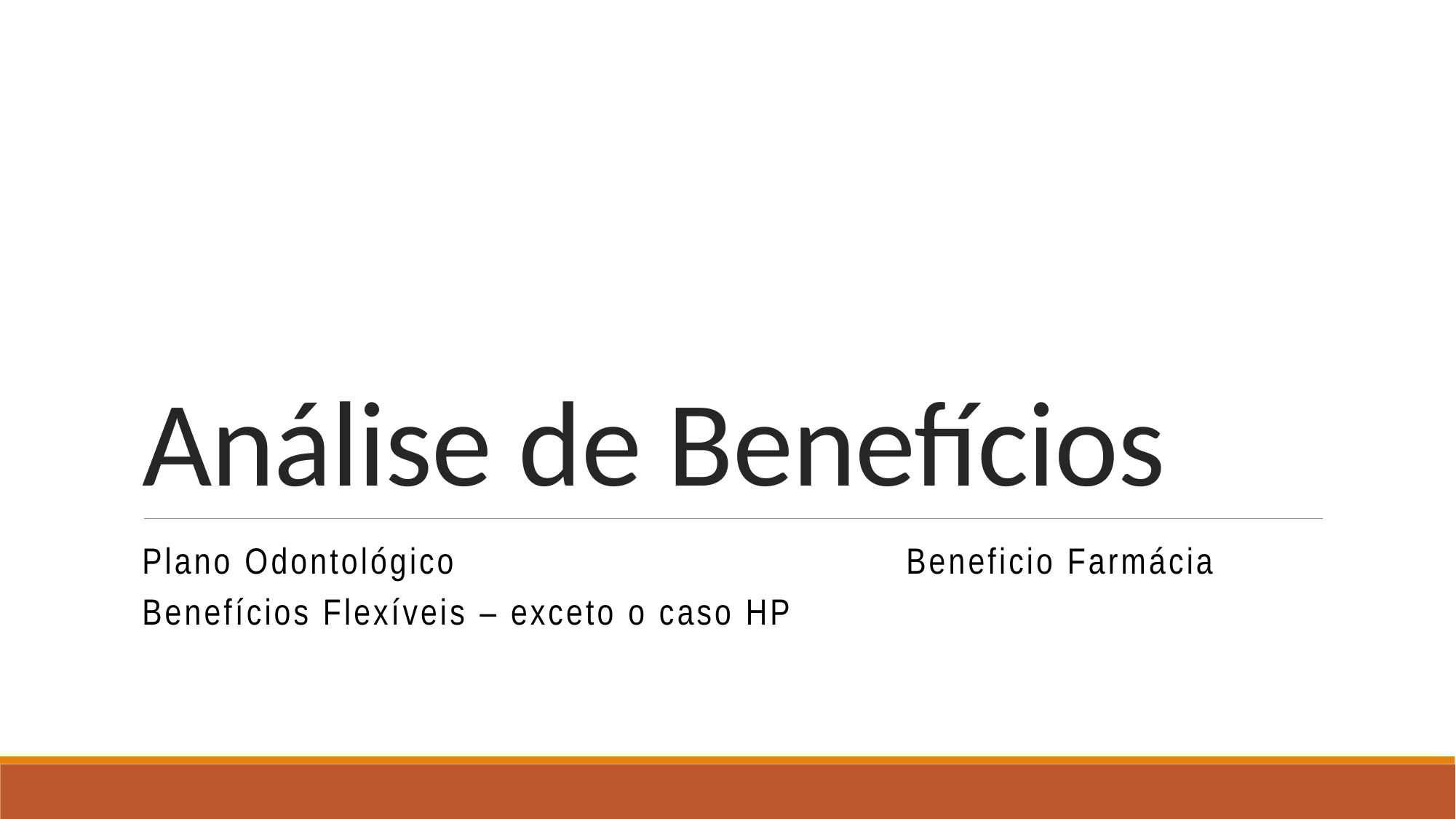

# Análise de Benefícios
Plano Odontológico                      		Beneficio Farmácia
Benefícios Flexíveis – exceto o caso HP